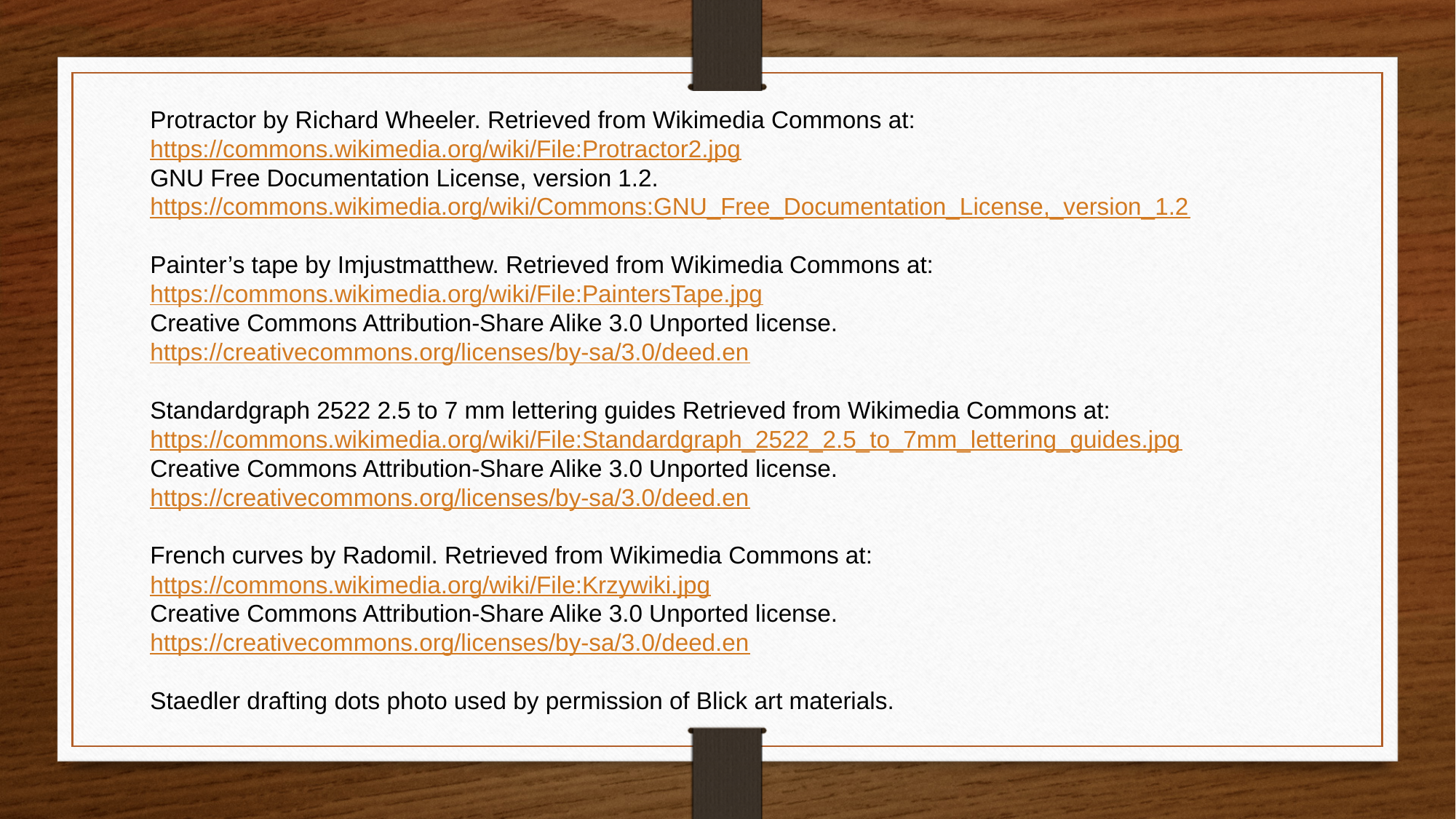

Protractor by Richard Wheeler. Retrieved from Wikimedia Commons at: https://commons.wikimedia.org/wiki/File:Protractor2.jpg
GNU Free Documentation License, version 1.2. https://commons.wikimedia.org/wiki/Commons:GNU_Free_Documentation_License,_version_1.2

Painter’s tape by Imjustmatthew. Retrieved from Wikimedia Commons at:
https://commons.wikimedia.org/wiki/File:PaintersTape.jpg
Creative Commons Attribution-Share Alike 3.0 Unported license.
https://creativecommons.org/licenses/by-sa/3.0/deed.en

Standardgraph 2522 2.5 to 7 mm lettering guides Retrieved from Wikimedia Commons at:
https://commons.wikimedia.org/wiki/File:Standardgraph_2522_2.5_to_7mm_lettering_guides.jpg
Creative Commons Attribution-Share Alike 3.0 Unported license.
https://creativecommons.org/licenses/by-sa/3.0/deed.en

French curves by Radomil. Retrieved from Wikimedia Commons at:
https://commons.wikimedia.org/wiki/File:Krzywiki.jpg
Creative Commons Attribution-Share Alike 3.0 Unported license.
https://creativecommons.org/licenses/by-sa/3.0/deed.en

Staedler drafting dots photo used by permission of Blick art materials.